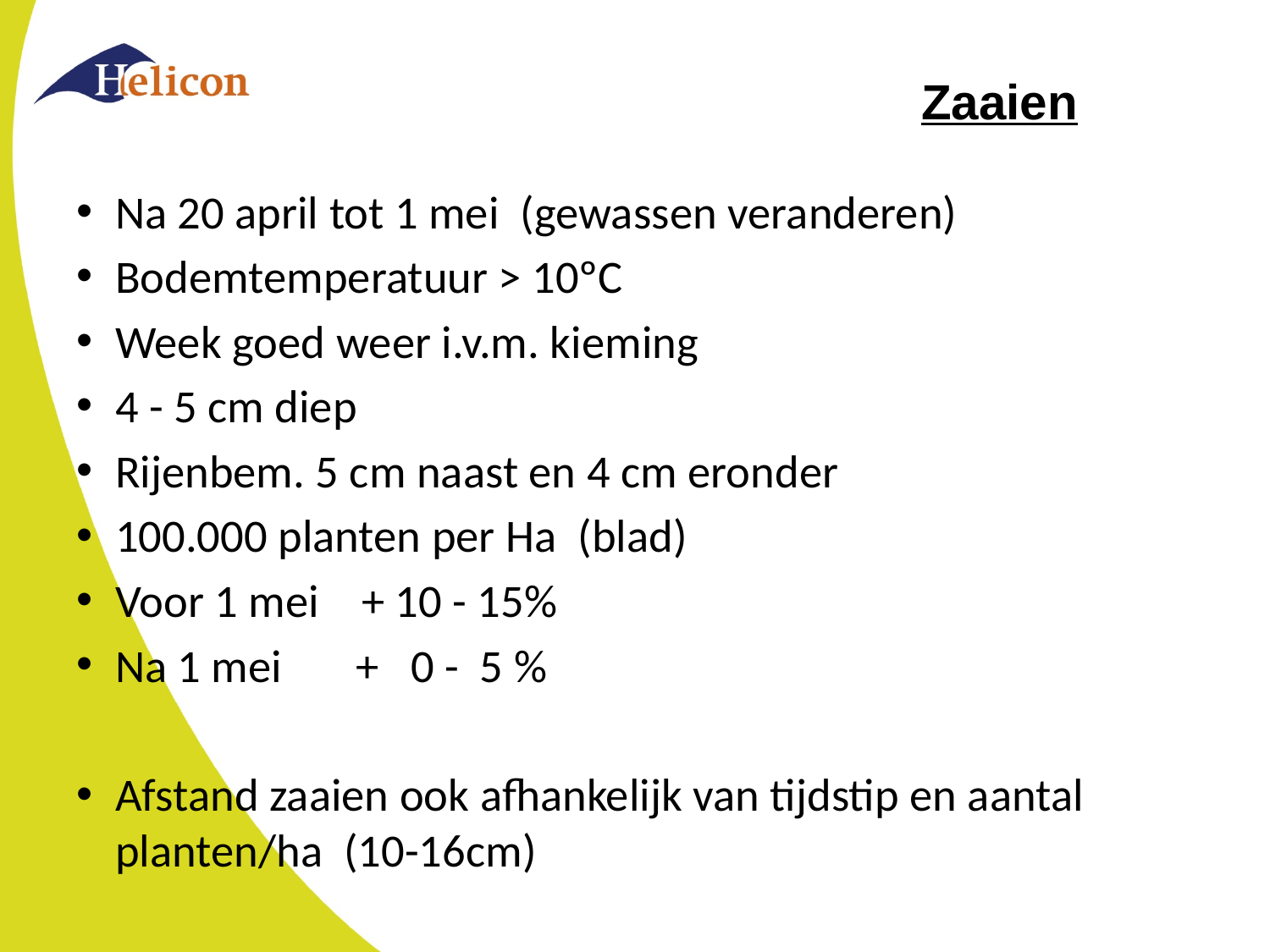

# Zaaien
Na 20 april tot 1 mei  (gewassen veranderen)
Bodemtemperatuur > 10ºC
Week goed weer i.v.m. kieming
4 - 5 cm diep
Rijenbem. 5 cm naast en 4 cm eronder
100.000 planten per Ha  (blad)
Voor 1 mei    + 10 - 15%
Na 1 mei       +   0 -  5 %

Afstand zaaien ook afhankelijk van tijdstip en aantal planten/ha  (10-16cm)